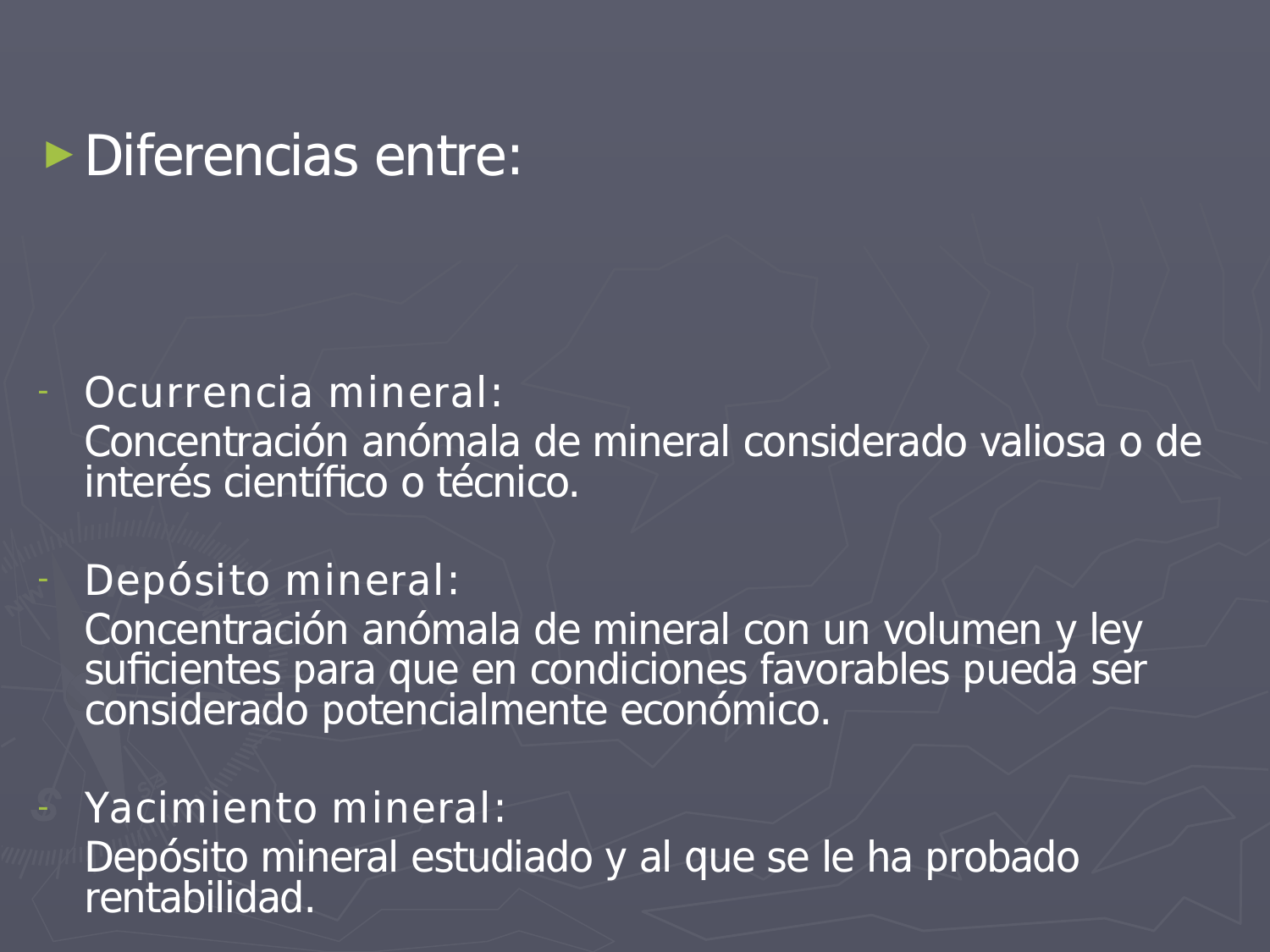

Diferencias entre:

Ocurrencia mineral:
	Concentración anómala de mineral considerado valiosa o de interés científico o técnico.

Depósito mineral:
	Concentración anómala de mineral con un volumen y ley suficientes para que en condiciones favorables pueda ser considerado potencialmente económico.

Yacimiento mineral:
	Depósito mineral estudiado y al que se le ha probado rentabilidad.